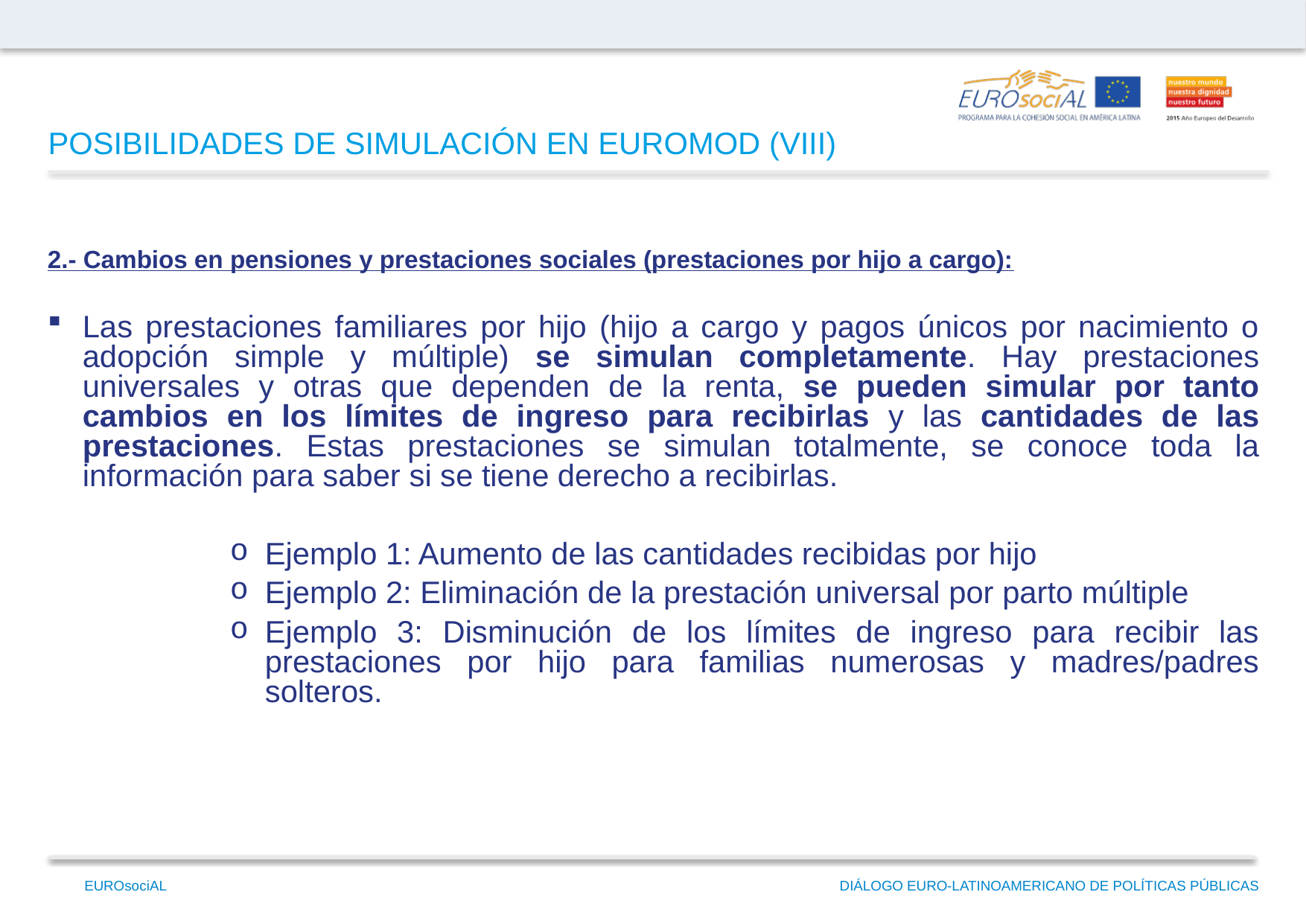

POSIBILIDADES DE SIMULACIÓN EN EUROMOD (VIII)

2.- Cambios en pensiones y prestaciones sociales (prestaciones por hijo a cargo):

Las prestaciones familiares por hijo (hijo a cargo y pagos únicos por nacimiento o adopción simple y múltiple) se simulan completamente. Hay prestaciones universales y otras que dependen de la renta, se pueden simular por tanto cambios en los límites de ingreso para recibirlas y las cantidades de las prestaciones. Estas prestaciones se simulan totalmente, se conoce toda la información para saber si se tiene derecho a recibirlas.

Ejemplo 1: Aumento de las cantidades recibidas por hijo
Ejemplo 2: Eliminación de la prestación universal por parto múltiple
Ejemplo 3: Disminución de los límites de ingreso para recibir las prestaciones por hijo para familias numerosas y madres/padres solteros.